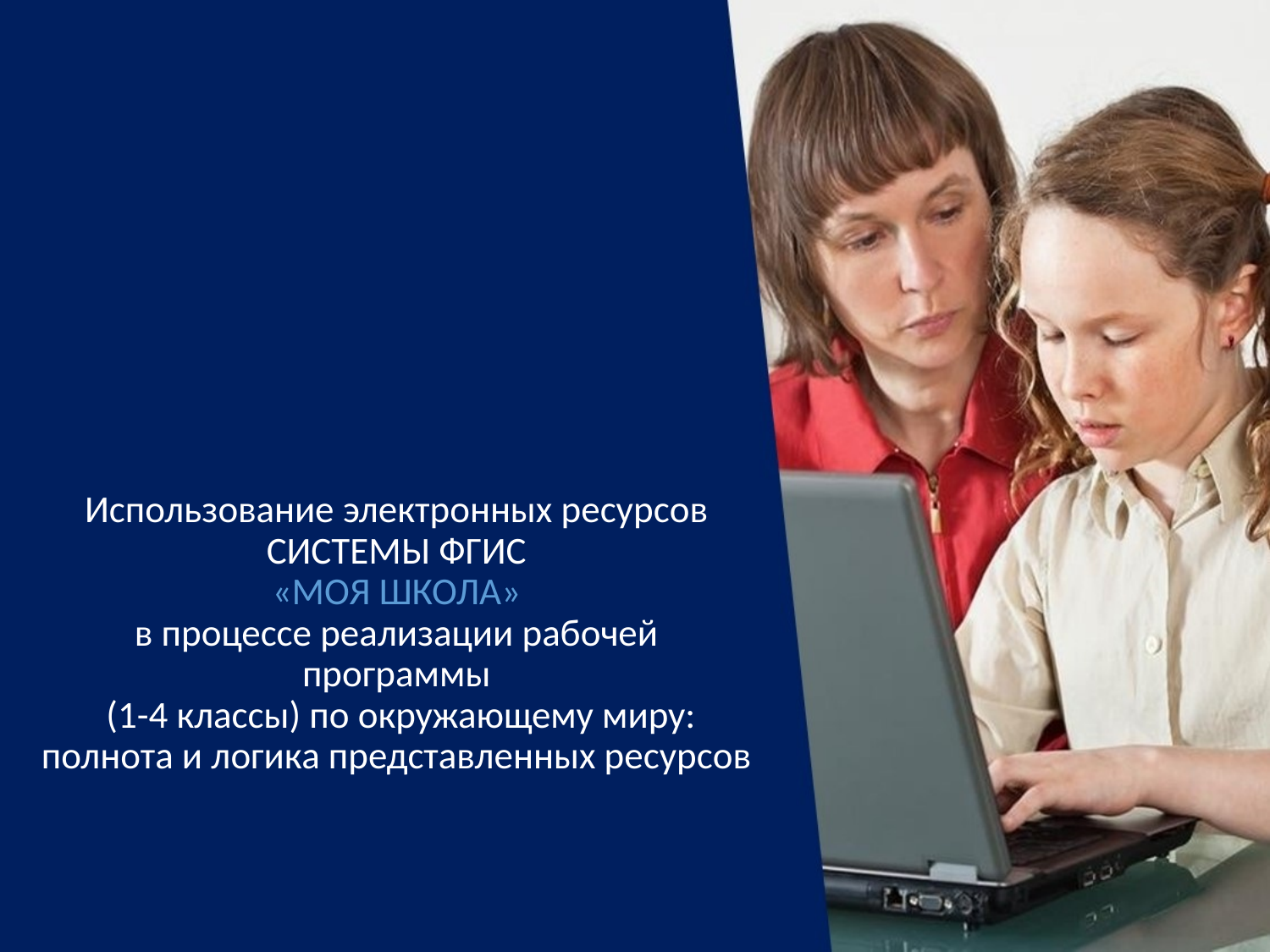

# Использование электронных ресурсов СИСТЕМЫ ФГИС «МОЯ ШКОЛА» в процессе реализации рабочей программы (1-4 классы) по окружающему миру: полнота и логика представленных ресурсов